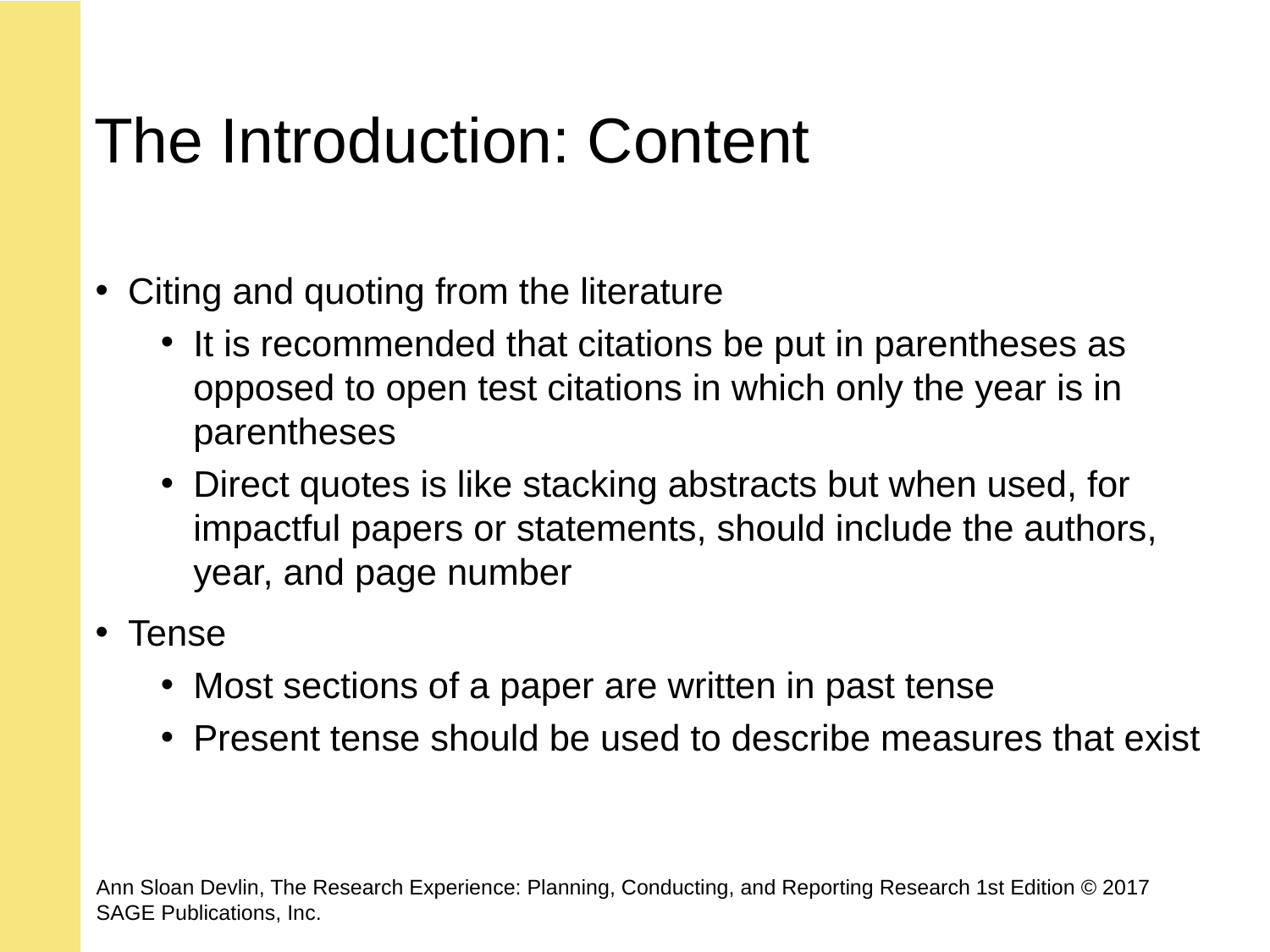

# The Introduction: Content
Citing and quoting from the literature
It is recommended that citations be put in parentheses as opposed to open test citations in which only the year is in parentheses
Direct quotes is like stacking abstracts but when used, for impactful papers or statements, should include the authors, year, and page number
Tense
Most sections of a paper are written in past tense
Present tense should be used to describe measures that exist